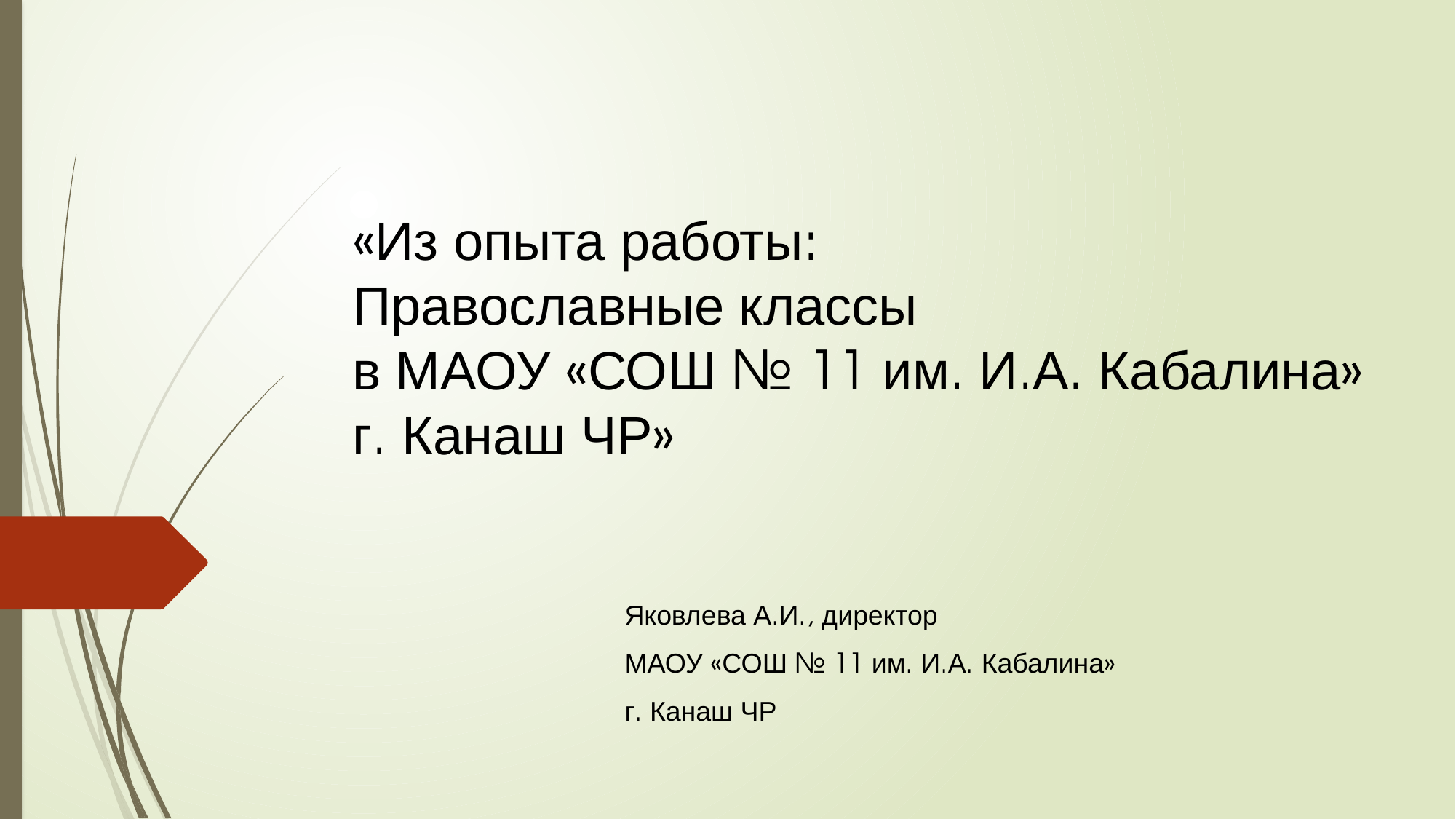

# «Из опыта работы: Православные классы в МАОУ «СОШ № 11 им. И.А. Кабалина» г. Канаш ЧР»

Яковлева А.И., директор
МАОУ «СОШ № 11 им. И.А. Кабалина»
г. Канаш ЧР